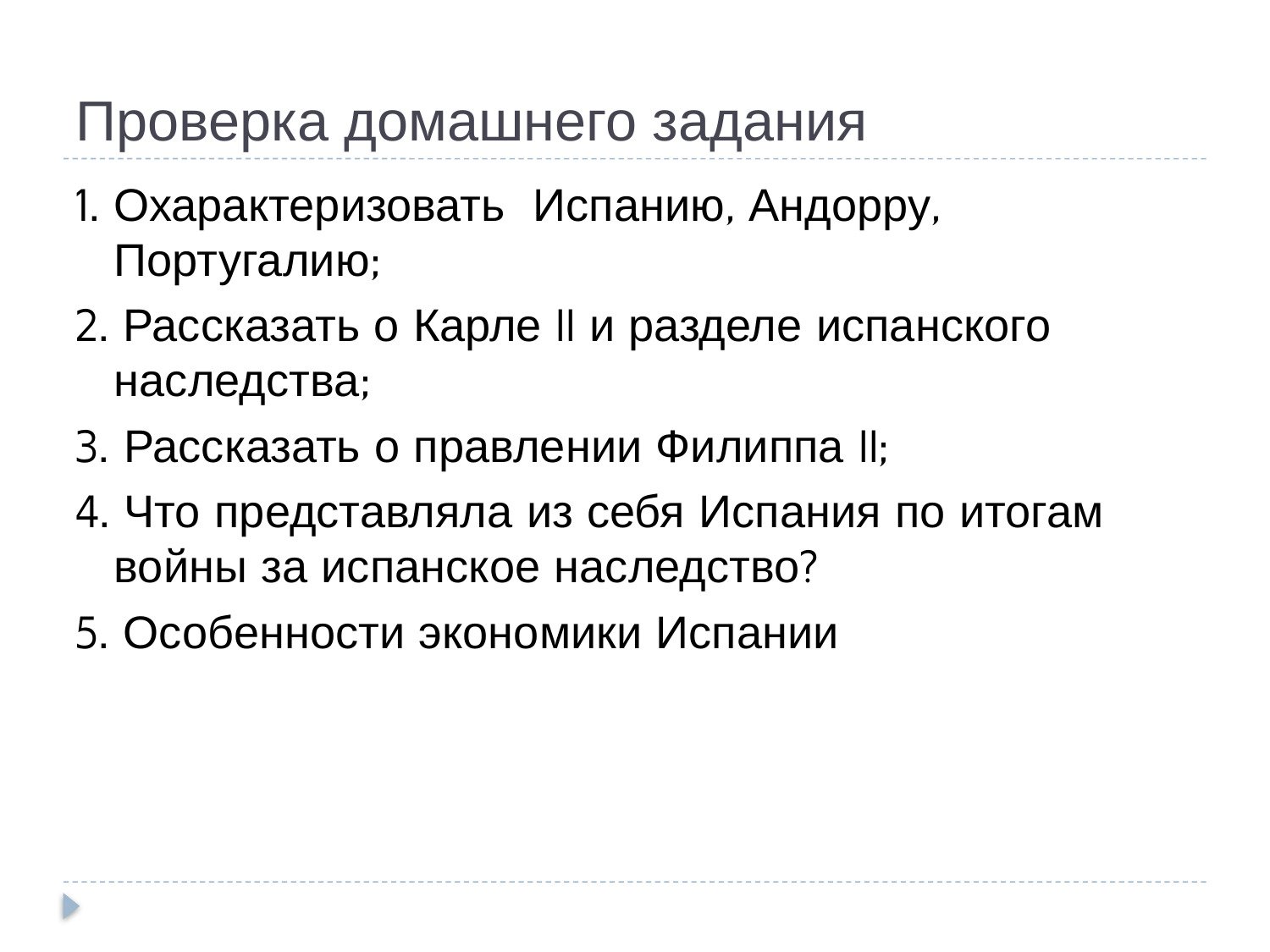

# Проверка домашнего задания
1. Охарактеризовать  Испанию, Андорру, Португалию;
2. Рассказать о Карле II и разделе испанского  наследства;
3. Рассказать о правлении Филиппа II;
4. Что представляла из себя Испания по итогам войны за испанское наследство?
5. Особенности экономики Испании